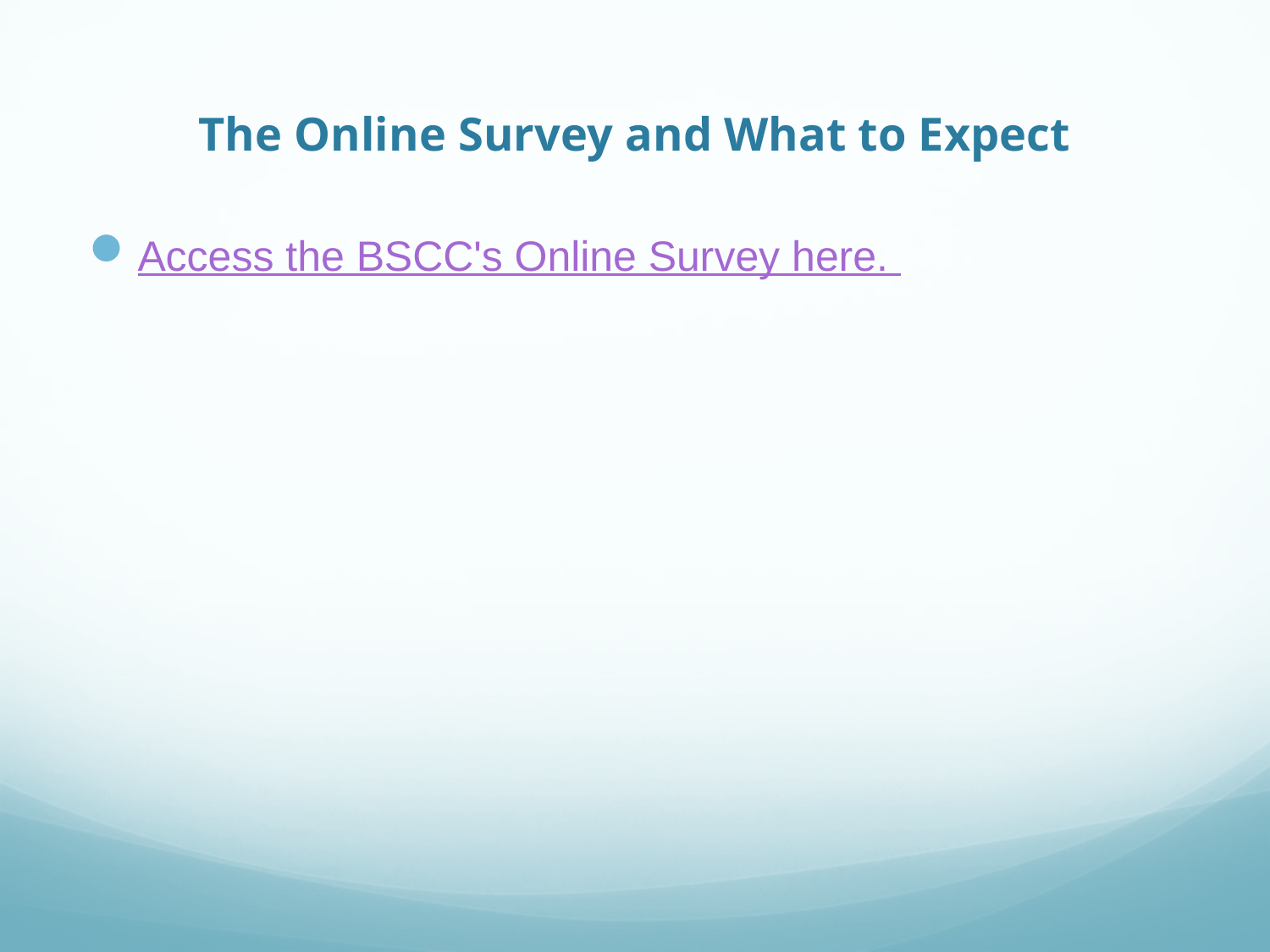

# The Online Survey and What to Expect
Access the BSCC's Online Survey here.